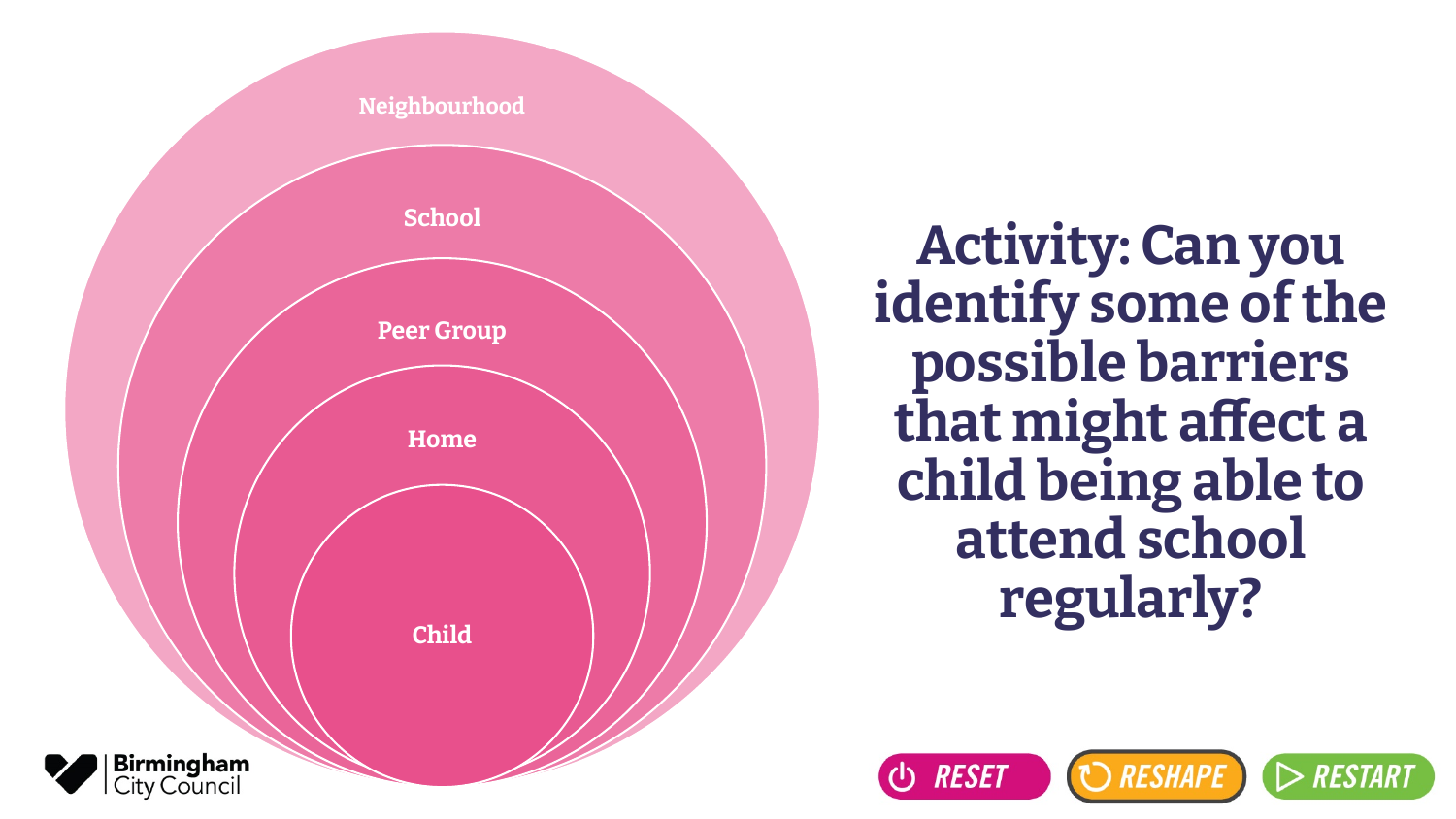

Neighbourhood
School
Peer Group
Home
Child
Activity: Can you identify some of the possible barriers that might affect a child being able to attend school regularly?